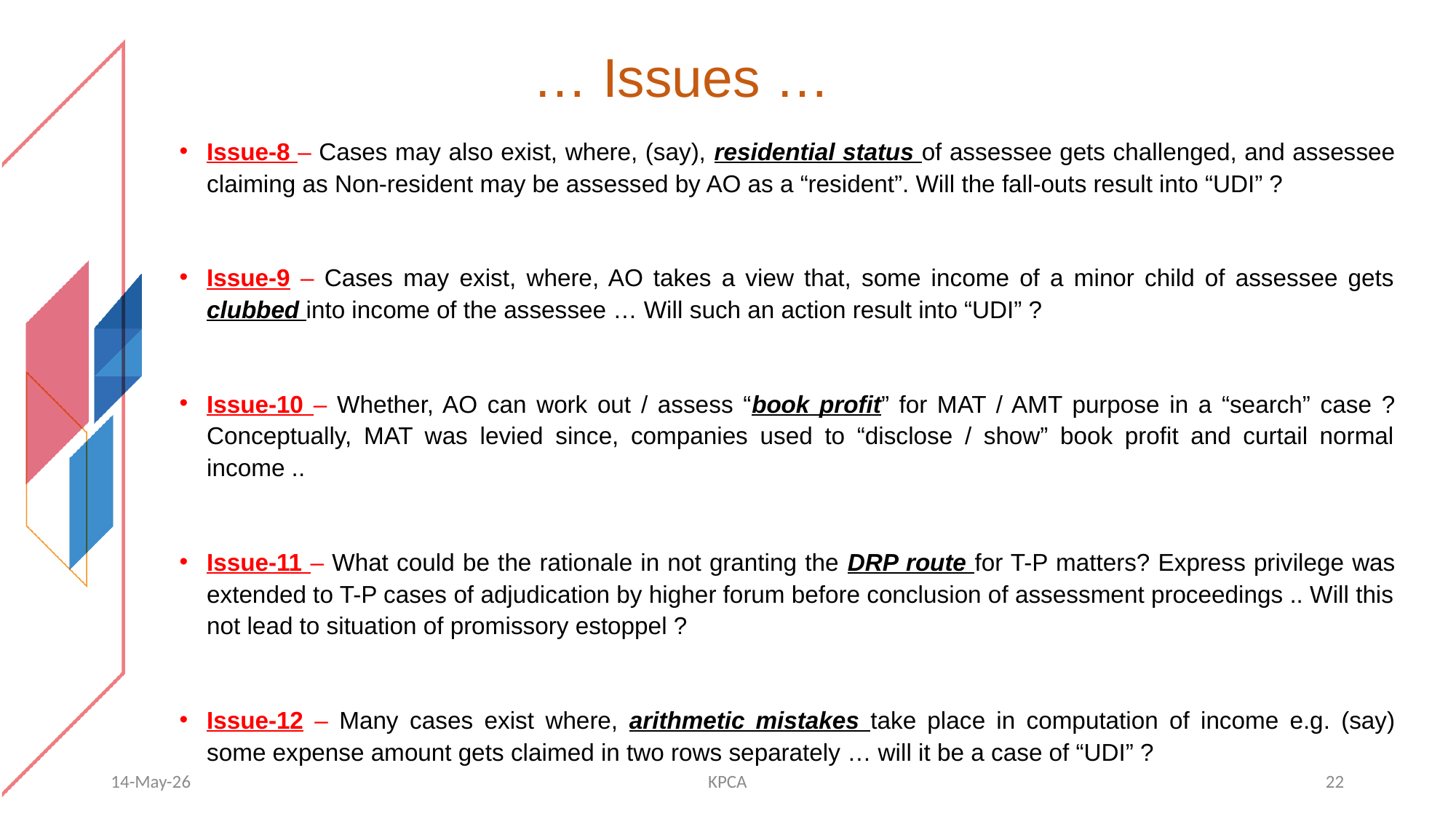

# … Issues …
Issue-8 – Cases may also exist, where, (say), residential status of assessee gets challenged, and assessee claiming as Non-resident may be assessed by AO as a “resident”. Will the fall-outs result into “UDI” ?

Issue-9 – Cases may exist, where, AO takes a view that, some income of a minor child of assessee gets clubbed into income of the assessee … Will such an action result into “UDI” ?

Issue-10 – Whether, AO can work out / assess “book profit” for MAT / AMT purpose in a “search” case ? Conceptually, MAT was levied since, companies used to “disclose / show” book profit and curtail normal income ..

Issue-11 – What could be the rationale in not granting the DRP route for T-P matters? Express privilege was extended to T-P cases of adjudication by higher forum before conclusion of assessment proceedings .. Will this not lead to situation of promissory estoppel ?

Issue-12 – Many cases exist where, arithmetic mistakes take place in computation of income e.g. (say) some expense amount gets claimed in two rows separately … will it be a case of “UDI” ?

14-May-26
KPCA
22